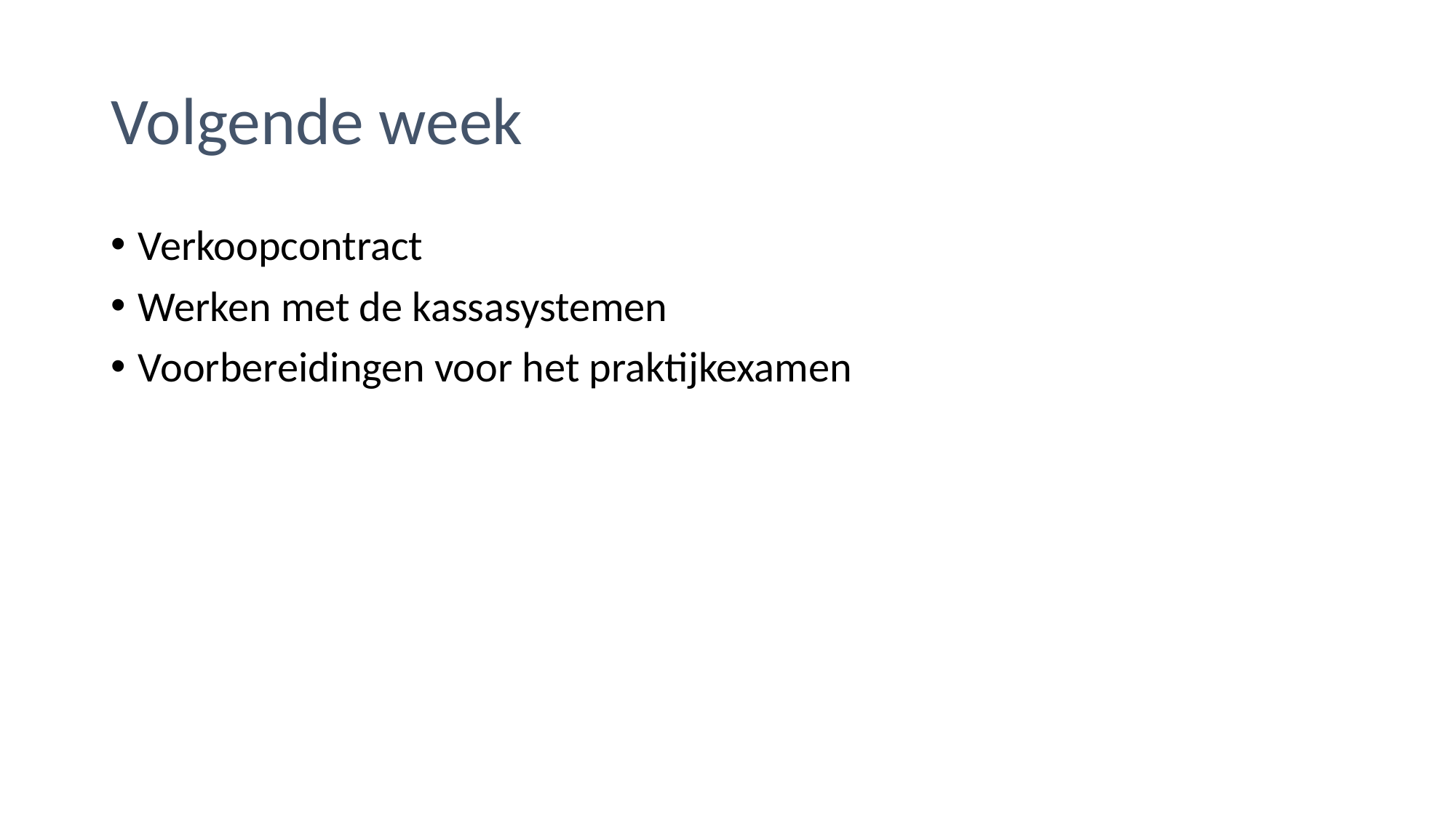

# Volgende week
Verkoopcontract
Werken met de kassasystemen
Voorbereidingen voor het praktijkexamen